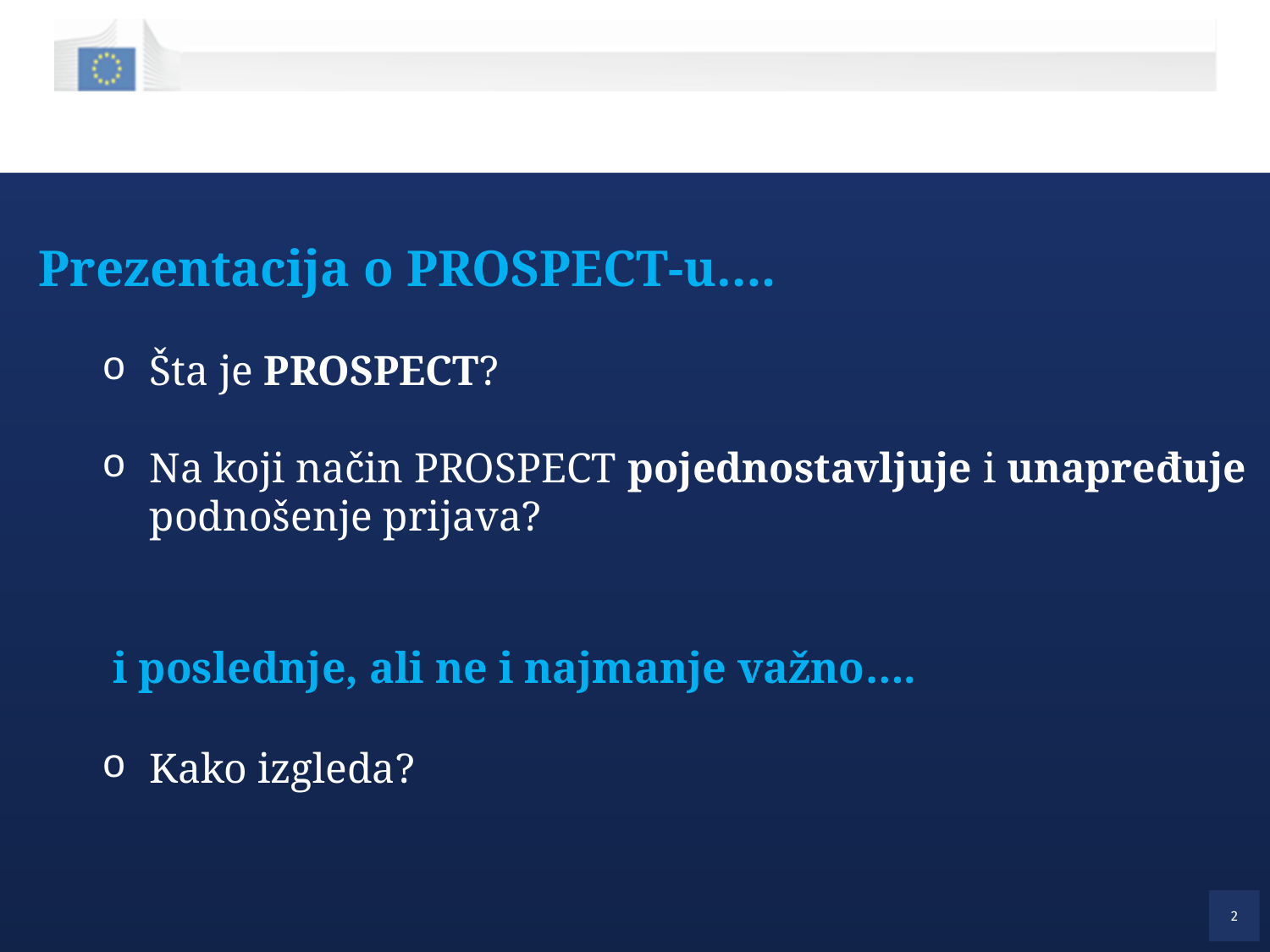

Prezentacija o PROSPECT-u….

Šta je PROSPECT?

Na koji način PROSPECT pojednostavljuje i unapređuje podnošenje prijava?

 i poslednje, ali ne i najmanje važno….

Kako izgleda?

2